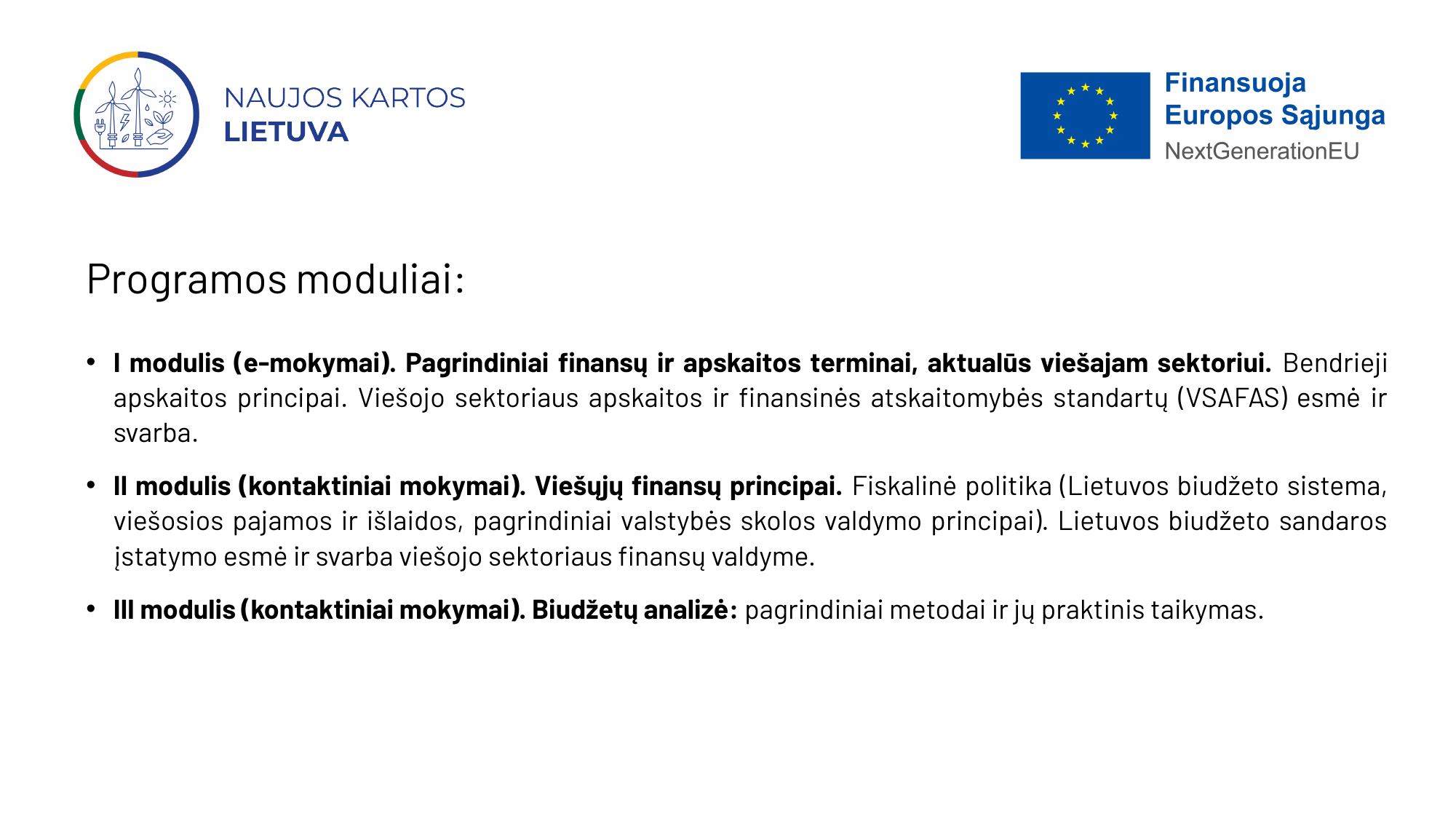

# Programos moduliai:
I modulis (e-mokymai). Pagrindiniai finansų ir apskaitos terminai, aktualūs viešajam sektoriui. Bendrieji apskaitos principai. Viešojo sektoriaus apskaitos ir finansinės atskaitomybės standartų (VSAFAS) esmė ir svarba.
II modulis (kontaktiniai mokymai). Viešųjų finansų principai. Fiskalinė politika (Lietuvos biudžeto sistema, viešosios pajamos ir išlaidos, pagrindiniai valstybės skolos valdymo principai). Lietuvos biudžeto sandaros įstatymo esmė ir svarba viešojo sektoriaus finansų valdyme.
III modulis (kontaktiniai mokymai). Biudžetų analizė: pagrindiniai metodai ir jų praktinis taikymas.